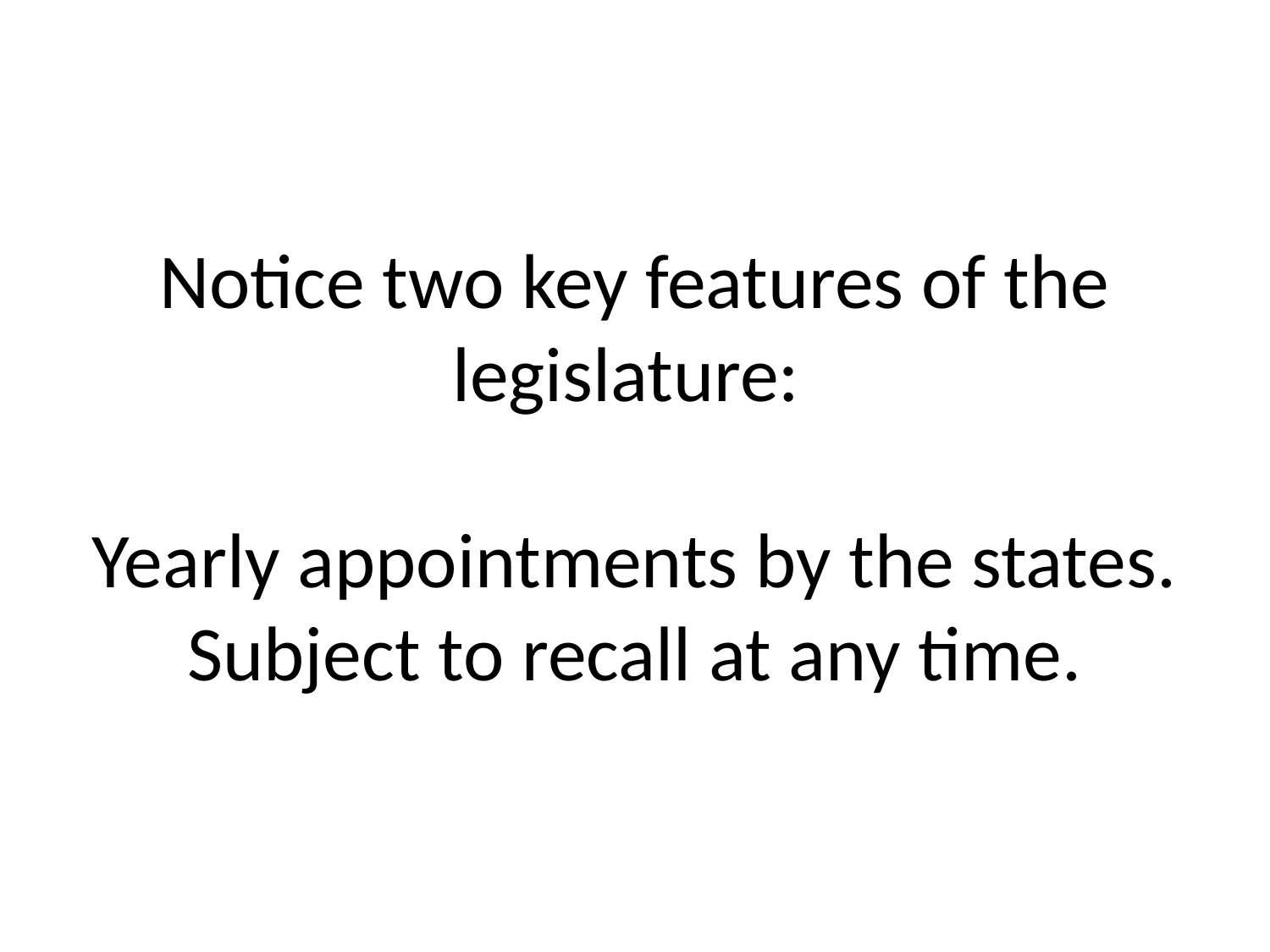

# Notice two key features of the legislature: Yearly appointments by the states. Subject to recall at any time.